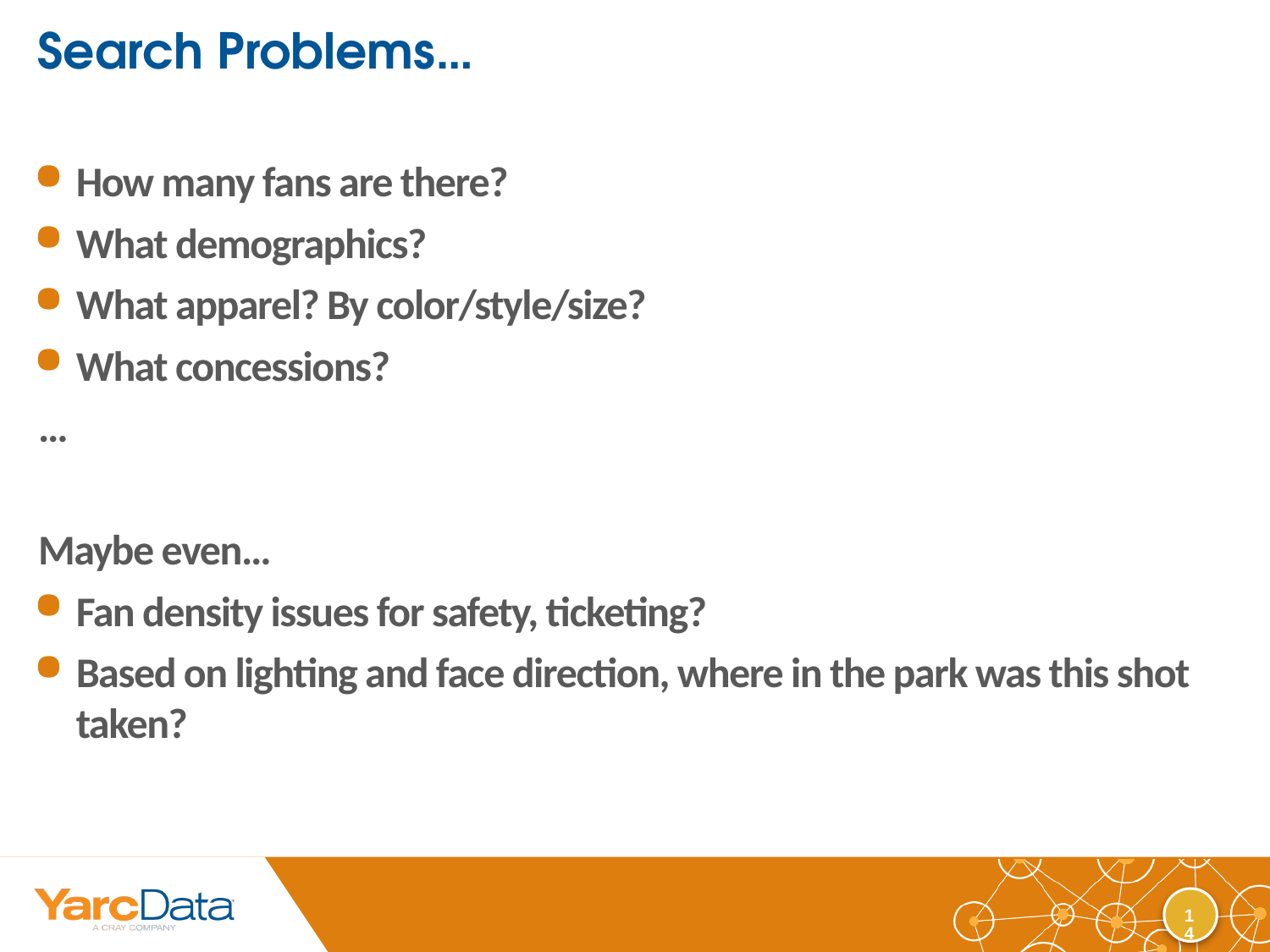

# Search Problems…
How many fans are there?
What demographics?
What apparel? By color/style/size?
What concessions?
…

Maybe even…
Fan density issues for safety, ticketing?
Based on lighting and face direction, where in the park was this shot taken?